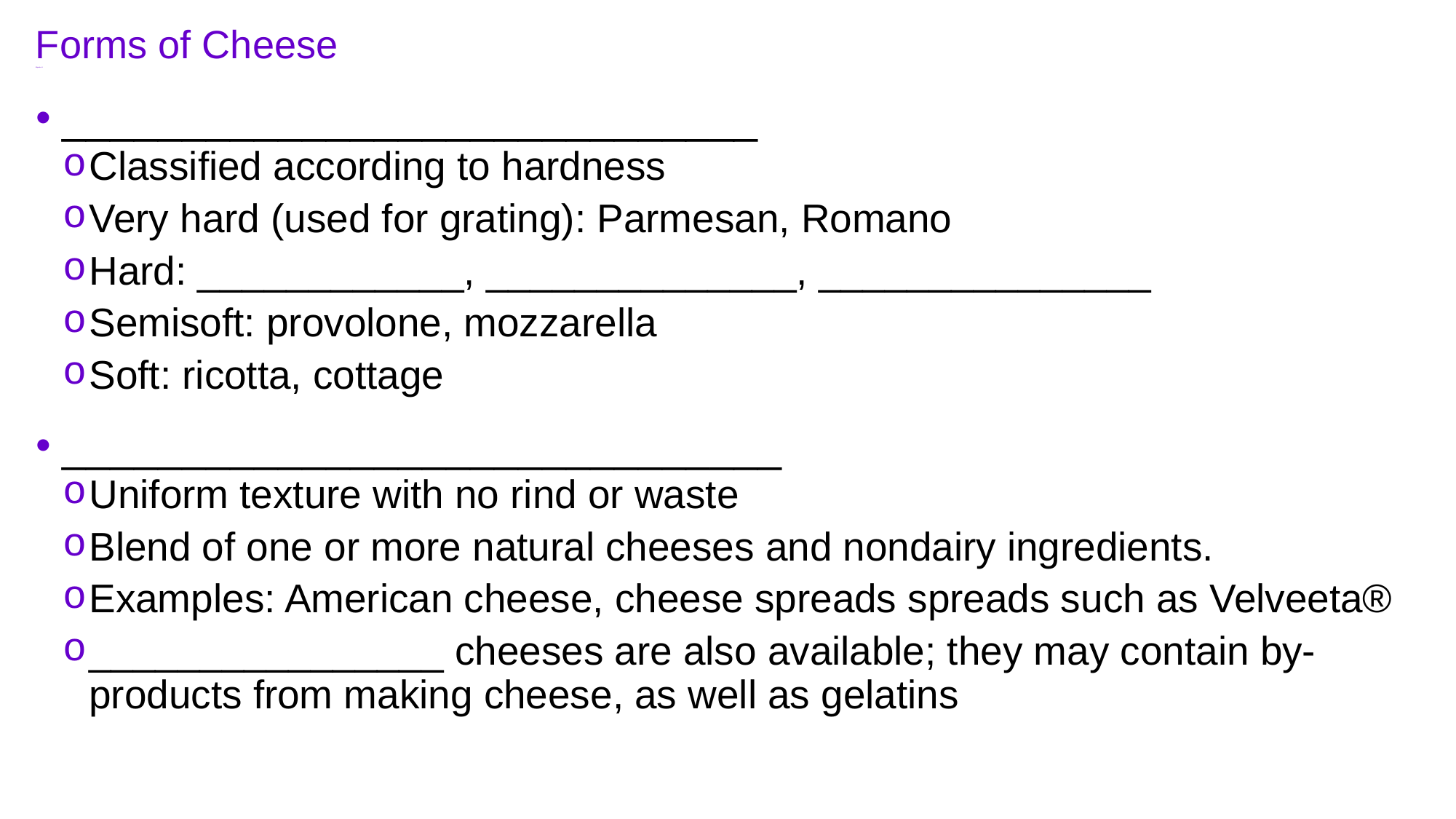

# Forms of Cheese Objective 3
_____________________________
Classified according to hardness
Very hard (used for grating): Parmesan, Romano
Hard: ____________, ______________, _______________
Semisoft: provolone, mozzarella
Soft: ricotta, cottage
______________________________
Uniform texture with no rind or waste
Blend of one or more natural cheeses and nondairy ingredients.
Examples: American cheese, cheese spreads spreads such as Velveeta®
________________ cheeses are also available; they may contain by-products from making cheese, as well as gelatins